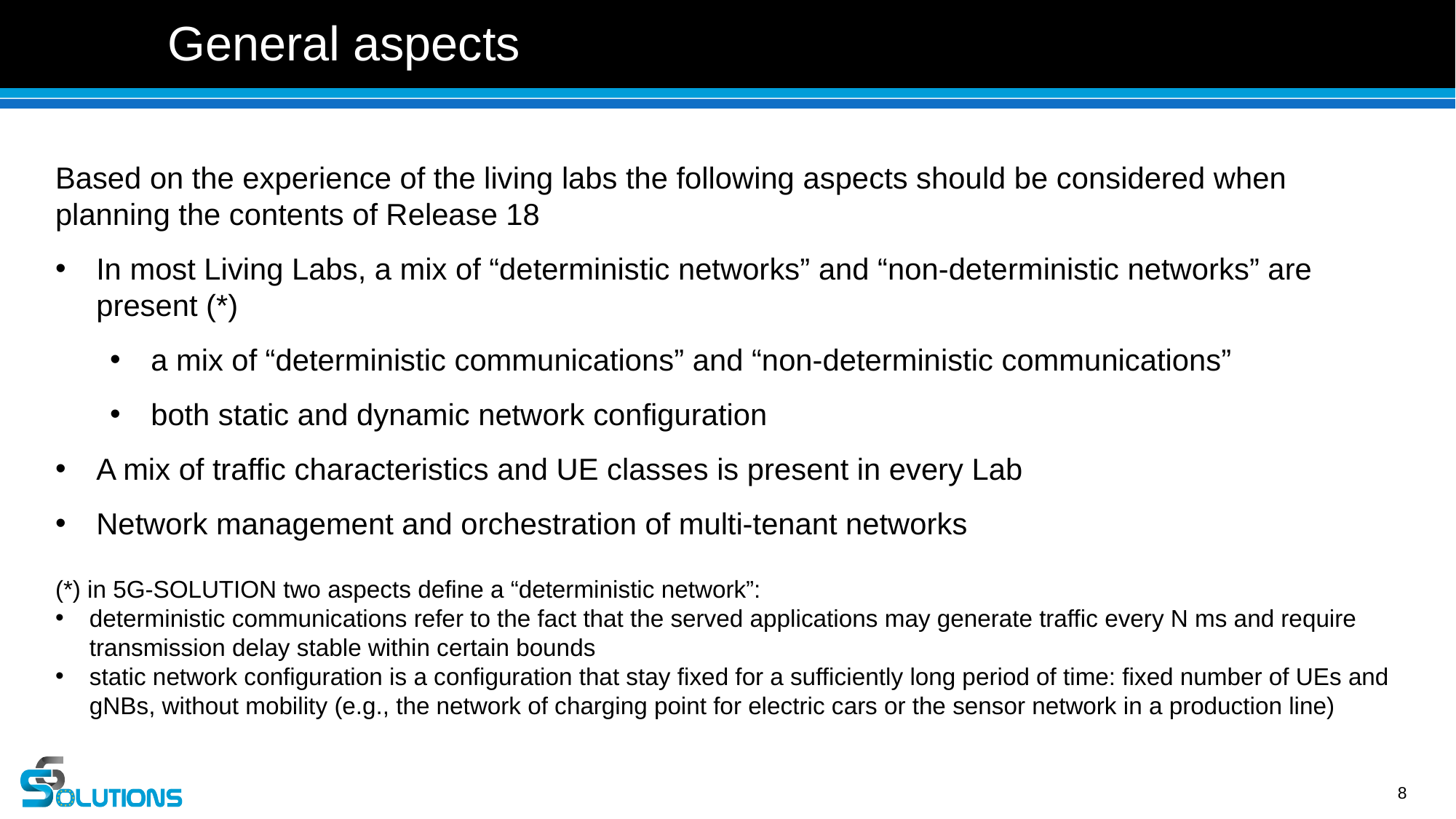

# General aspects
Based on the experience of the living labs the following aspects should be considered when planning the contents of Release 18
In most Living Labs, a mix of “deterministic networks” and “non-deterministic networks” are present (*)
a mix of “deterministic communications” and “non-deterministic communications”
both static and dynamic network configuration
A mix of traffic characteristics and UE classes is present in every Lab
Network management and orchestration of multi-tenant networks

(*) in 5G-SOLUTION two aspects define a “deterministic network”:
deterministic communications refer to the fact that the served applications may generate traffic every N ms and require transmission delay stable within certain bounds
static network configuration is a configuration that stay fixed for a sufficiently long period of time: fixed number of UEs and gNBs, without mobility (e.g., the network of charging point for electric cars or the sensor network in a production line)
8